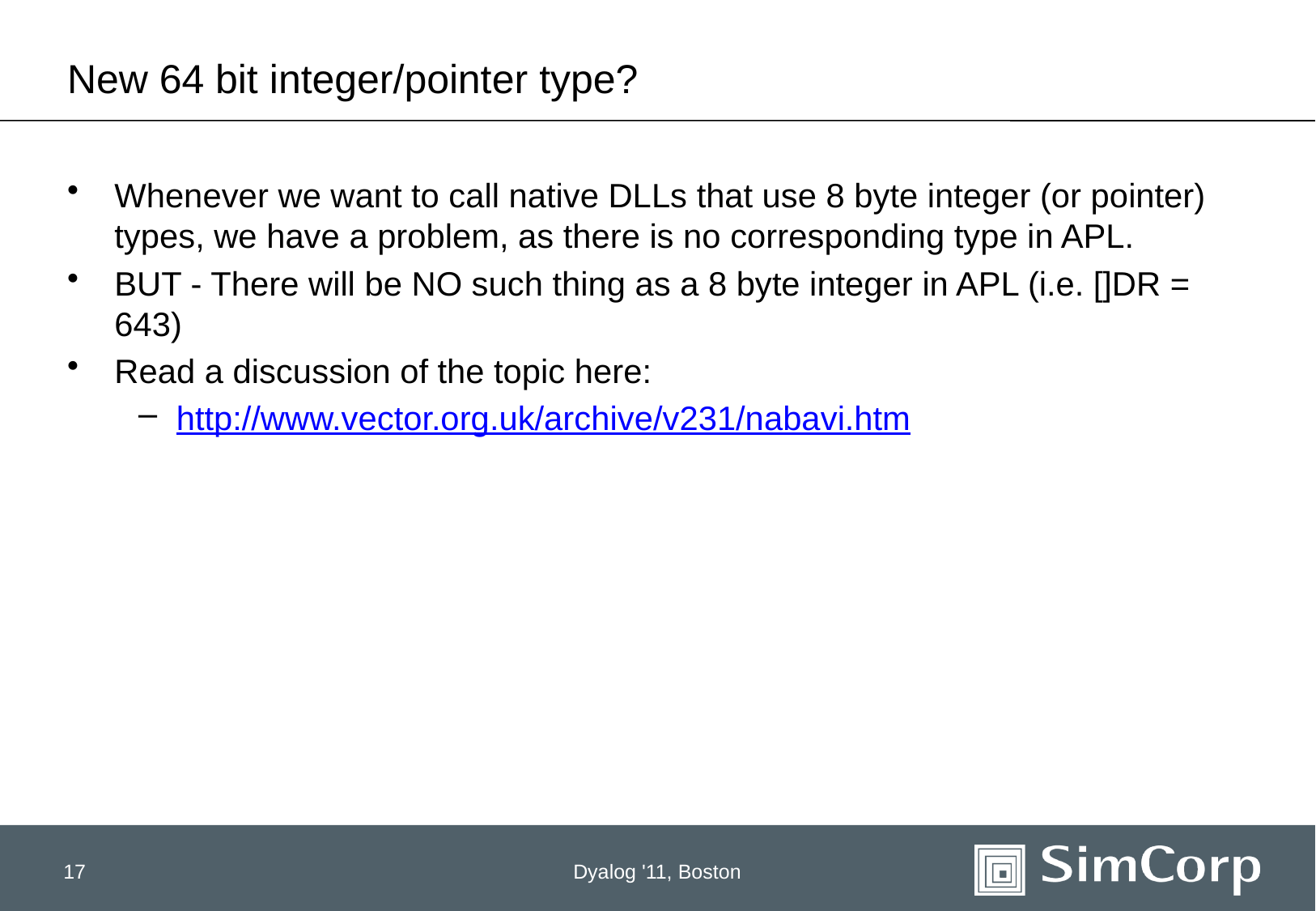

# New 64 bit integer/pointer type?
Whenever we want to call native DLLs that use 8 byte integer (or pointer) types, we have a problem, as there is no corresponding type in APL.
BUT - There will be NO such thing as a 8 byte integer in APL (i.e. []DR = 643)
Read a discussion of the topic here:
http://www.vector.org.uk/archive/v231/nabavi.htm

17
Dyalog '11, Boston